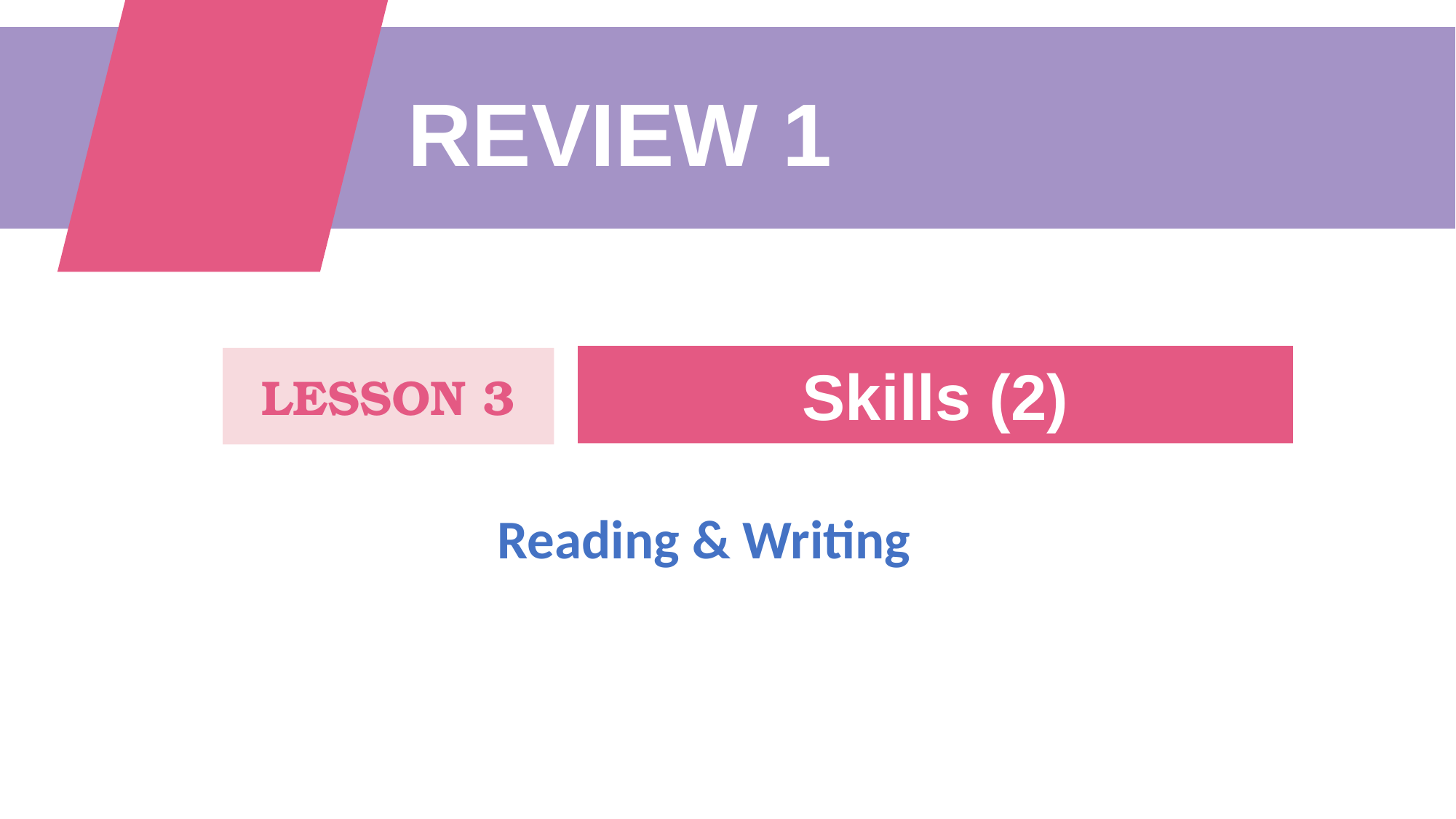

REVIEW 1
Skills (2)
LESSON 3
Reading & Writing